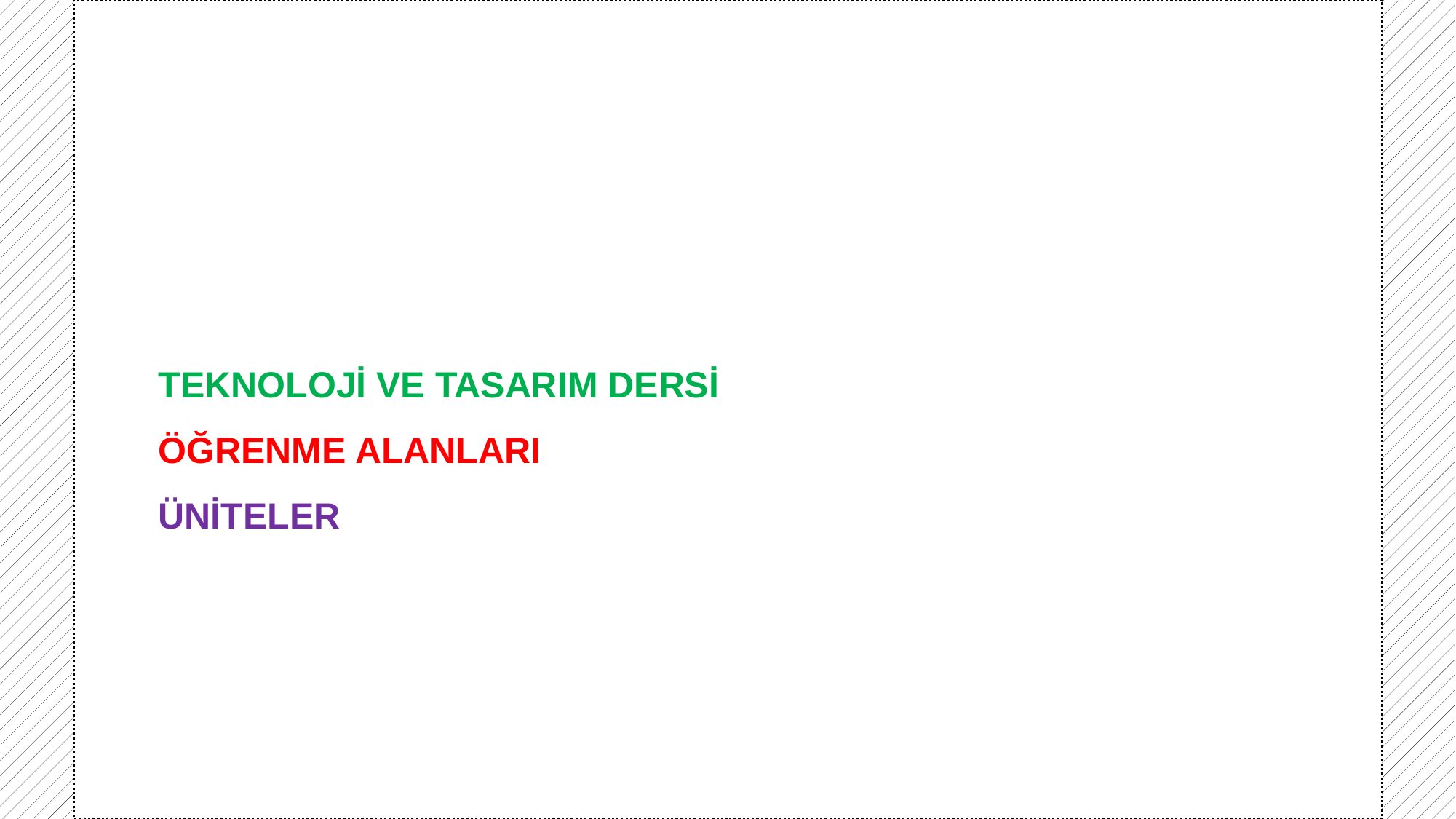

TEKNOLOJİ VE TASARIM DERSİ
ÖĞRENME ALANLARI
ÜNİTELER